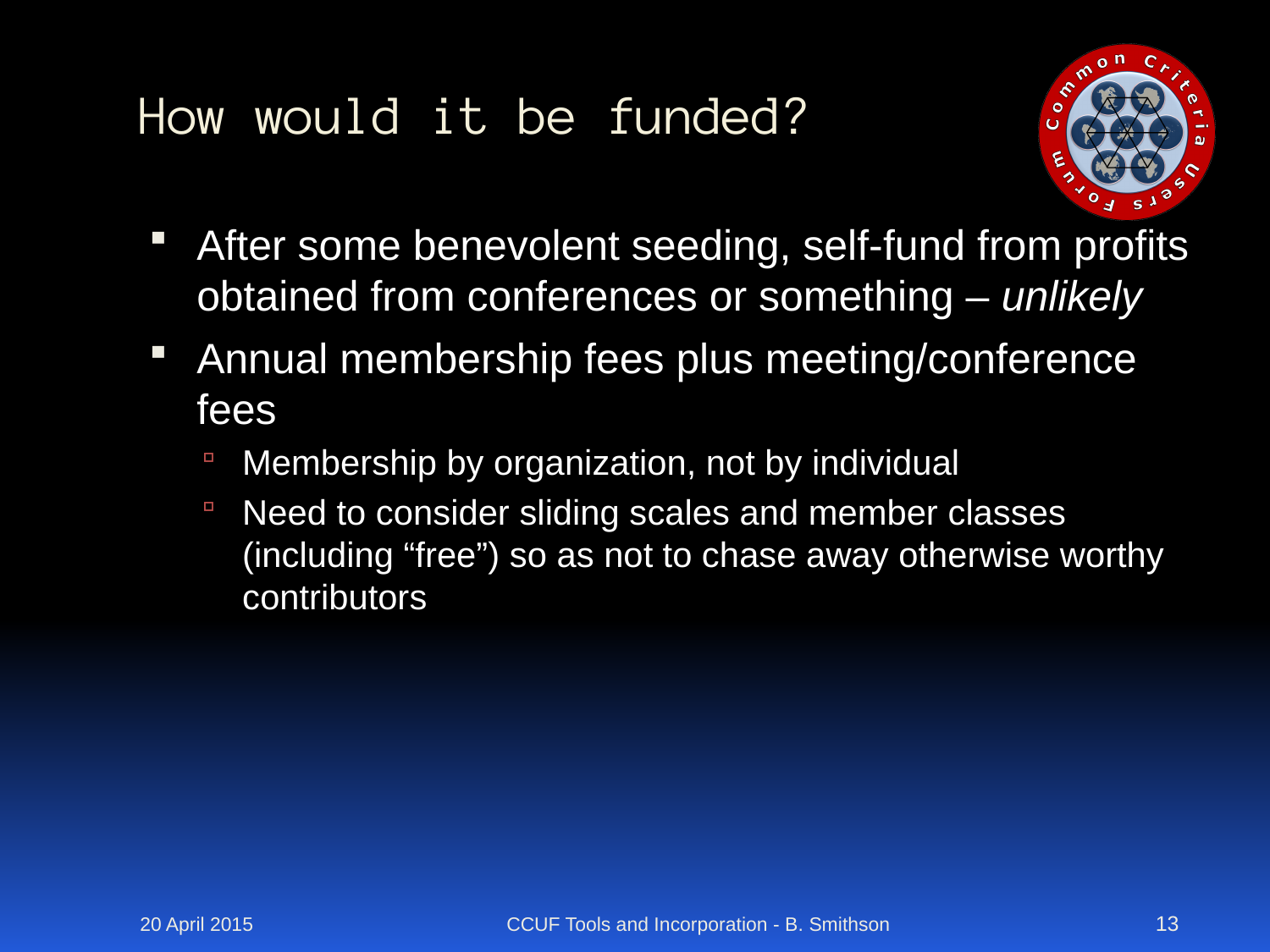

# How would it be funded?
After some benevolent seeding, self-fund from profits obtained from conferences or something – unlikely
Annual membership fees plus meeting/conference fees
Membership by organization, not by individual
Need to consider sliding scales and member classes (including “free”) so as not to chase away otherwise worthy contributors
20 April 2015
CCUF Tools and Incorporation - B. Smithson
13